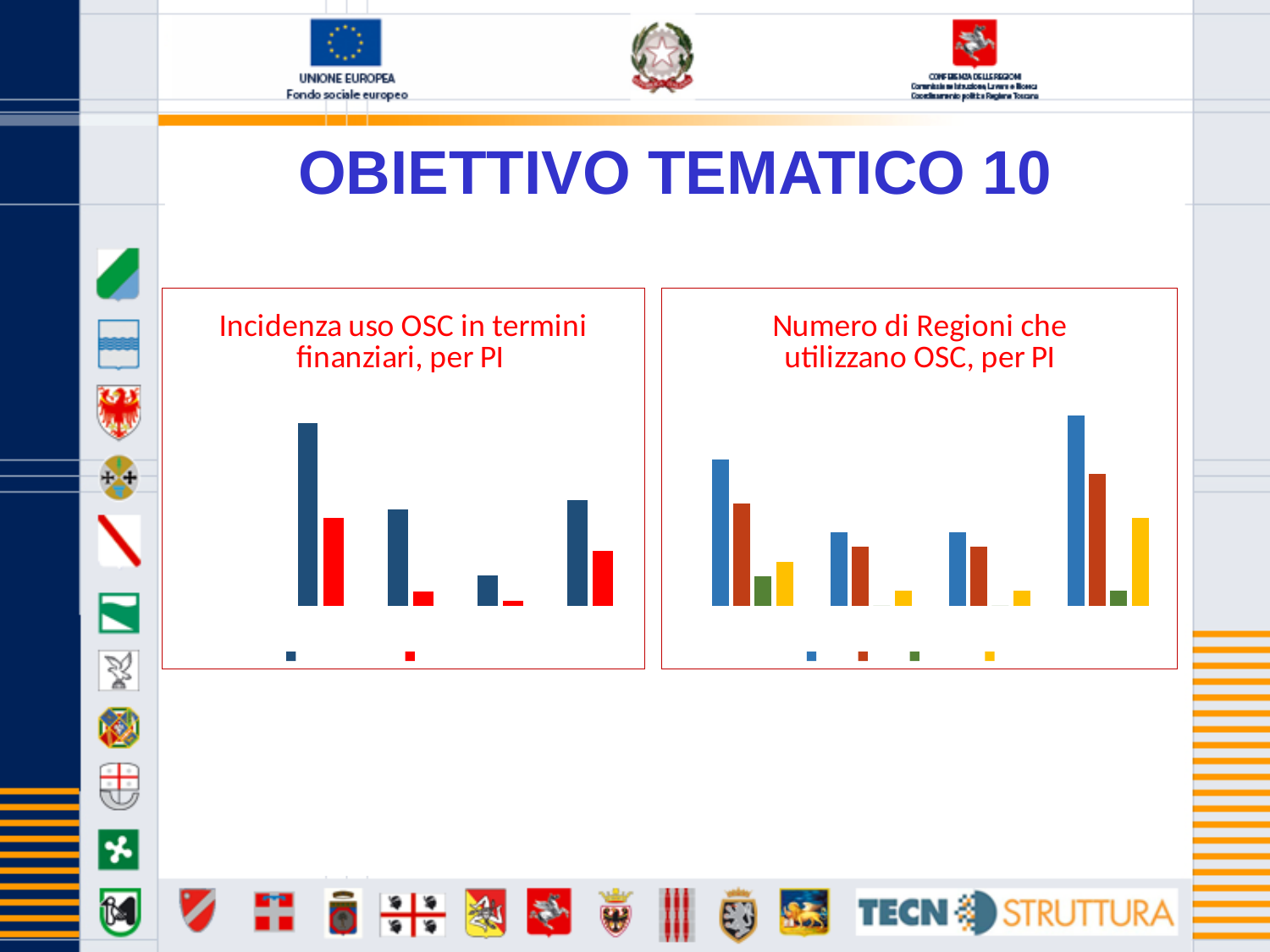

OBIETTIVO TEMATICO 10

### Chart: Incidenza uso OSC in termini finanziari, per PI

| Category | Programmato  | Impegnato OSC |
|---|---|---|
| 10, i) | 534543606.82 | 257767765.0 |
| 10, ii) | 281931238.0 | 42323214.0 |
| 10, iii) | 87914565.0 | 14883545.0 |
| 10, iv) | 307900799.65999997 | 159031302.66 |

### Chart: Numero di Regioni che utilizzano OSC, per PI

| Category | OSC | UCS | Somme | Tassi |
|---|---|---|---|---|
| 10, i) | 10.0 | 7.0 | 2.0 | 3.0 |
| 10, ii) | 5.0 | 4.0 | 0.0 | 1.0 |
| 10, iii) | 5.0 | 4.0 | 0.0 | 1.0 |
| 10, iv) | 13.0 | 9.0 | 1.0 | 6.0 |